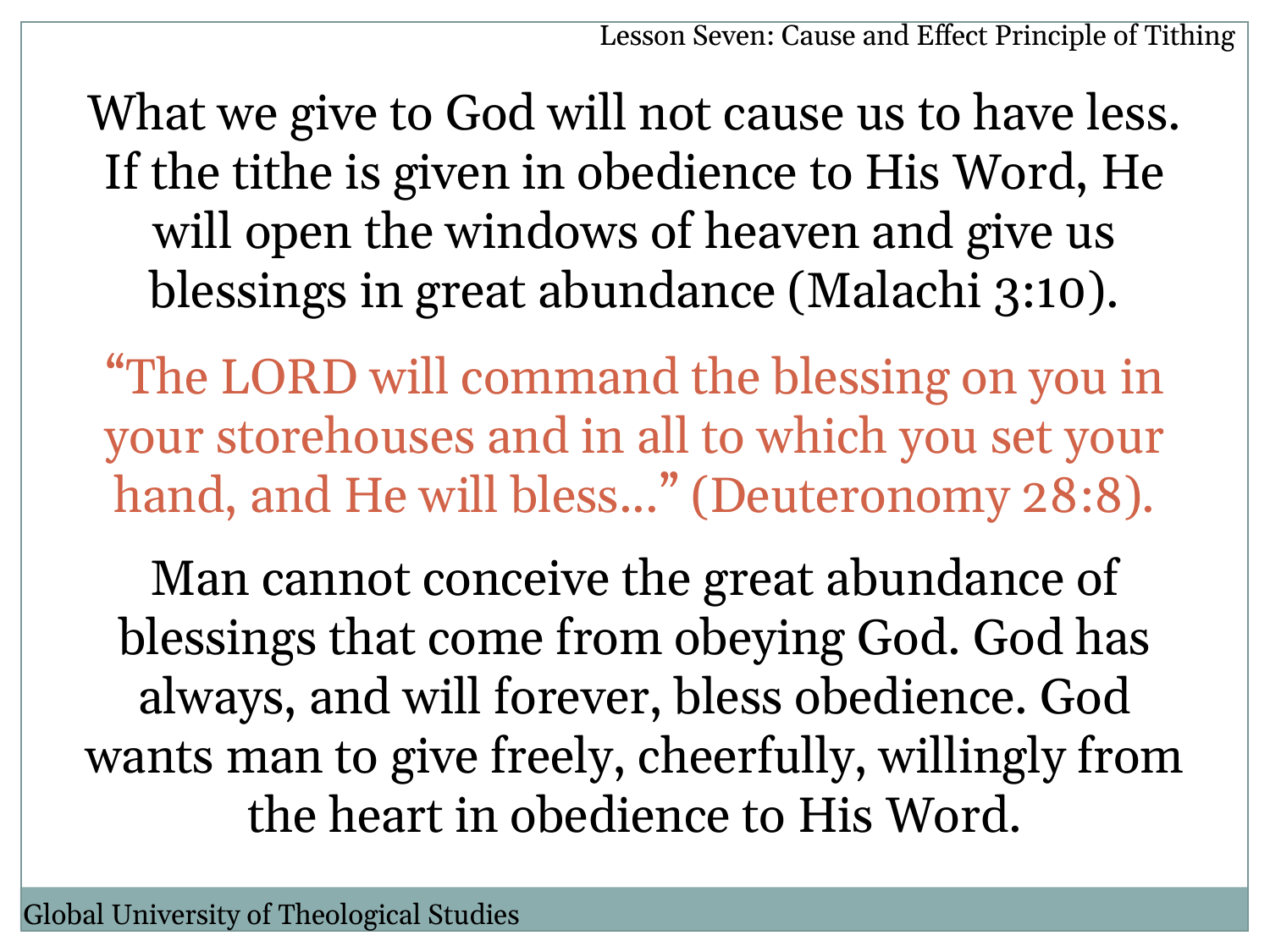

Lesson Seven: Cause and Effect Principle of Tithing
What we give to God will not cause us to have less. If the tithe is given in obedience to His Word, He will open the windows of heaven and give us blessings in great abundance (Malachi 3:10).
“The LORD will command the blessing on you in your storehouses and in all to which you set your hand, and He will bless...” (Deuteronomy 28:8).
Man cannot conceive the great abundance of blessings that come from obeying God. God has always, and will forever, bless obedience. God wants man to give freely, cheerfully, willingly from the heart in obedience to His Word.
Global University of Theological Studies